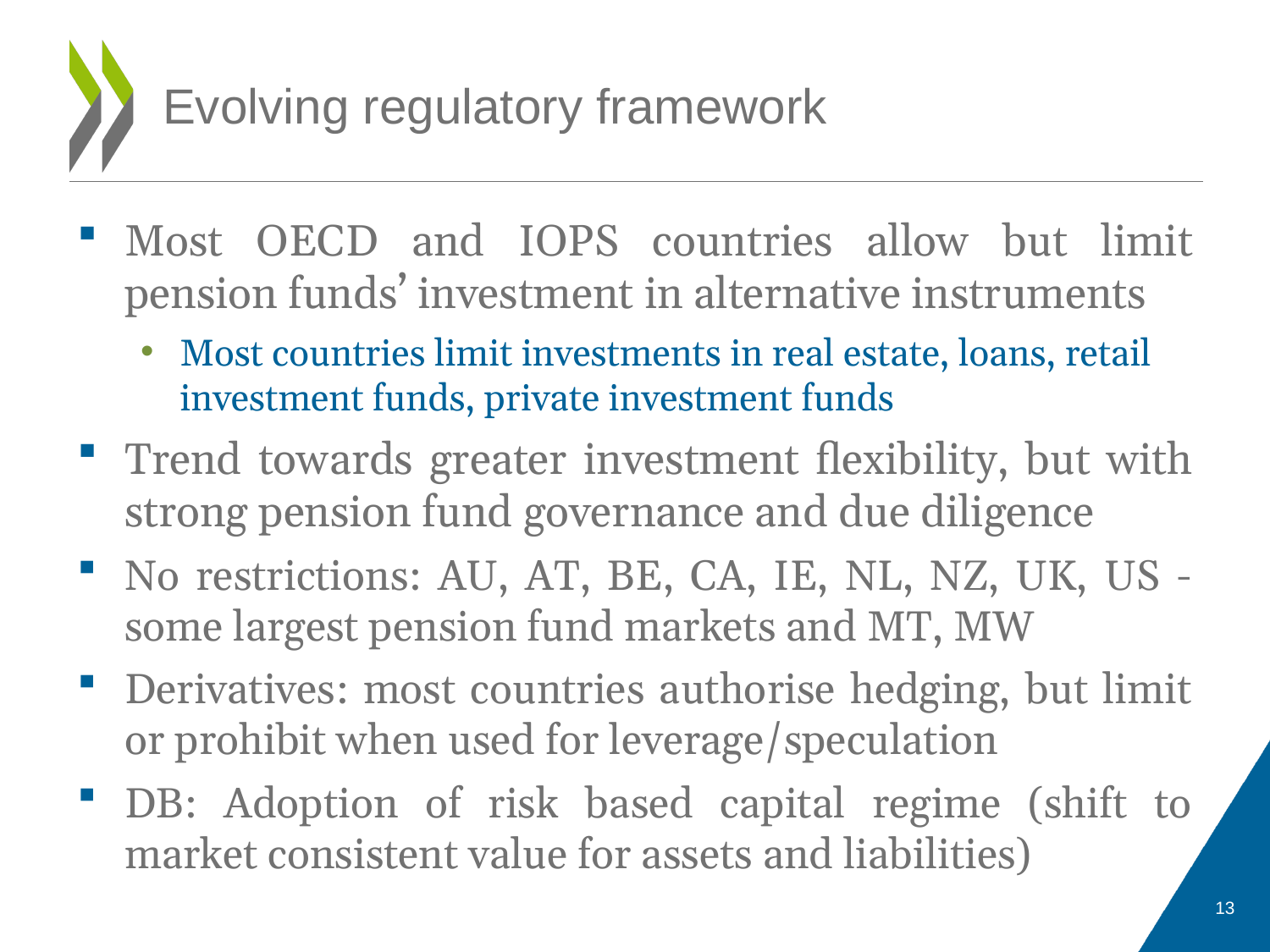

# Evolving regulatory framework
Most OECD and IOPS countries allow but limit pension funds’ investment in alternative instruments
Most countries limit investments in real estate, loans, retail investment funds, private investment funds
Trend towards greater investment flexibility, but with strong pension fund governance and due diligence
No restrictions: AU, AT, BE, CA, IE, NL, NZ, UK, US - some largest pension fund markets and MT, MW
Derivatives: most countries authorise hedging, but limit or prohibit when used for leverage/speculation
DB: Adoption of risk based capital regime (shift to market consistent value for assets and liabilities)

13